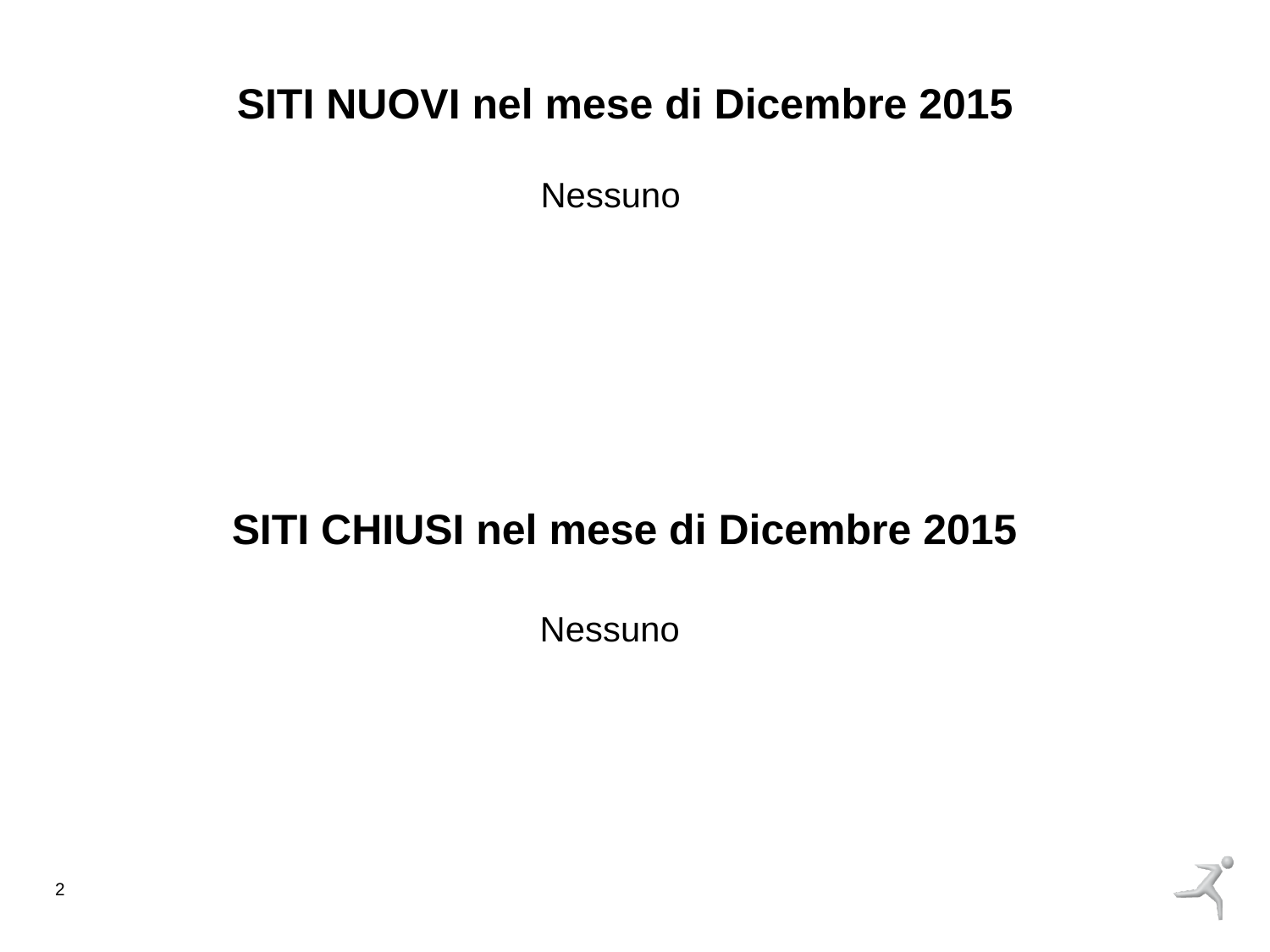

SITI NUOVI nel mese di Dicembre 2015
Nessuno
SITI CHIUSI nel mese di Dicembre 2015
Nessuno